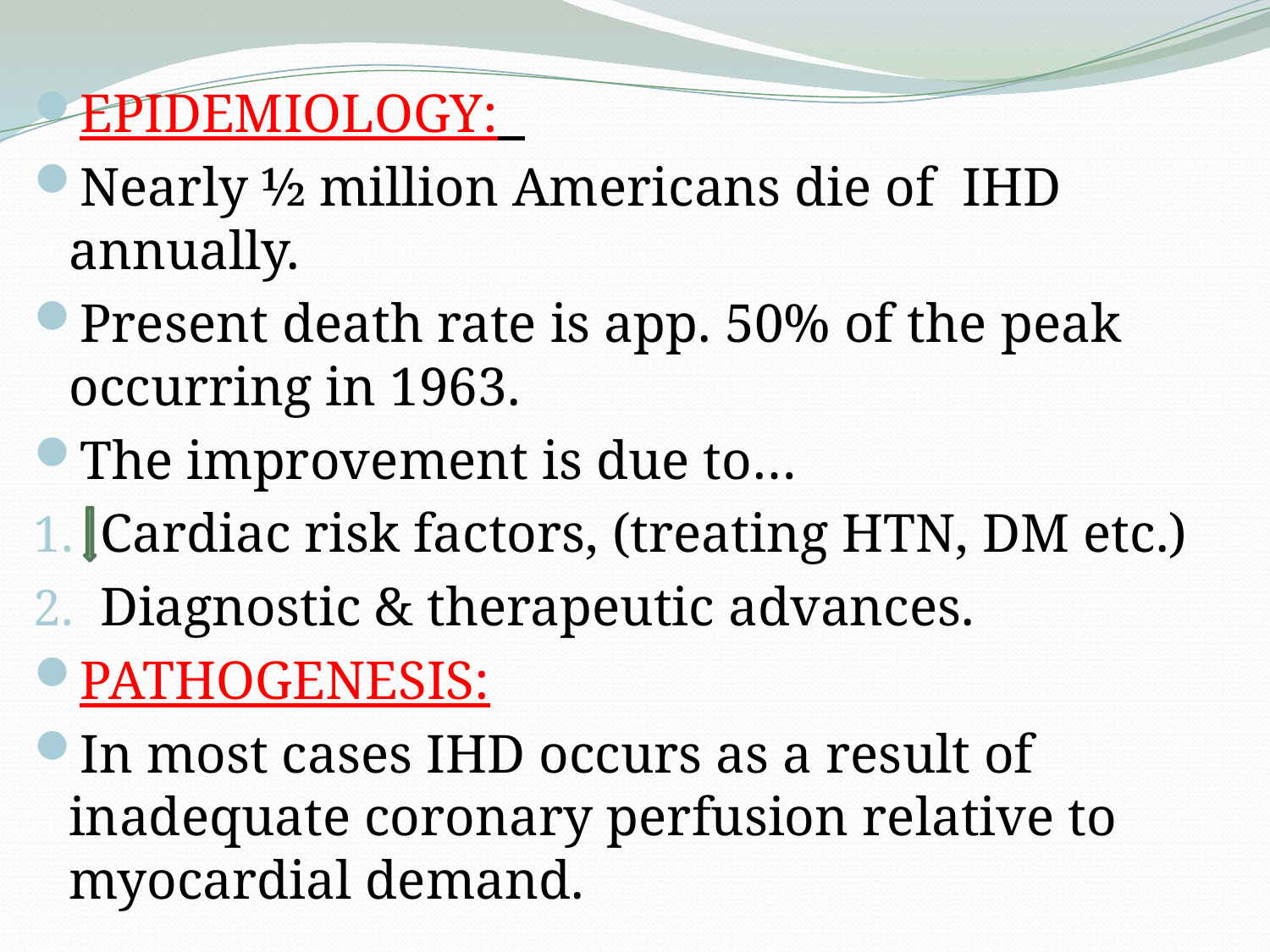

EPIDEMIOLOGY:
Nearly ½ million Americans die of  IHD annually.
Present death rate is app. 50% of the peak occurring in 1963.
The improvement is due to…
Cardiac risk factors, (treating HTN, DM etc.)
Diagnostic & therapeutic advances.
PATHOGENESIS:
In most cases IHD occurs as a result of inadequate coronary perfusion relative to myocardial demand.